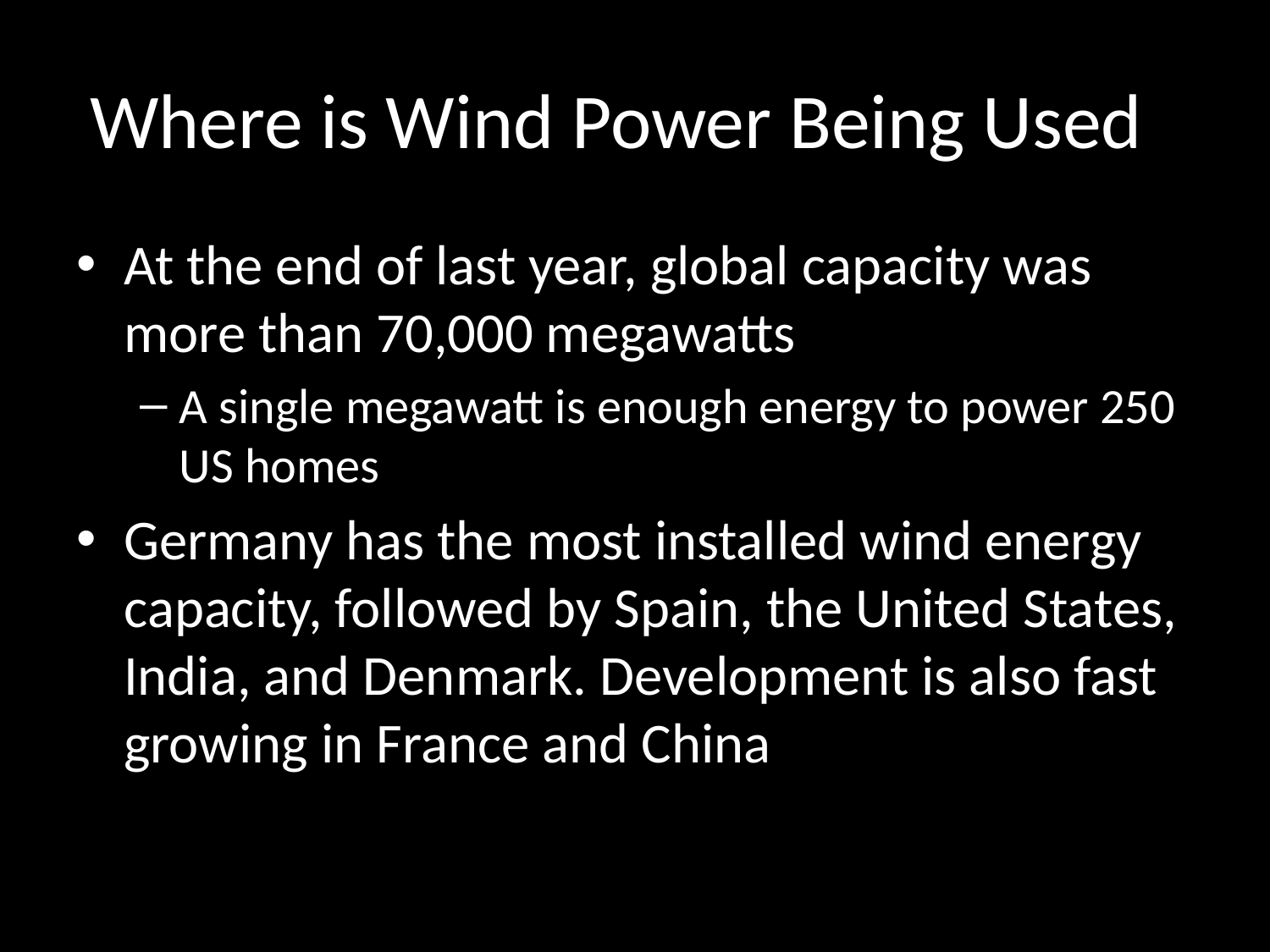

# Where is Wind Power Being Used?
At the end of last year, global capacity was more than 70,000 megawatts
A single megawatt is enough energy to power 250 US homes
Germany has the most installed wind energy capacity, followed by Spain, the United States, India, and Denmark. Development is also fast growing in France and China